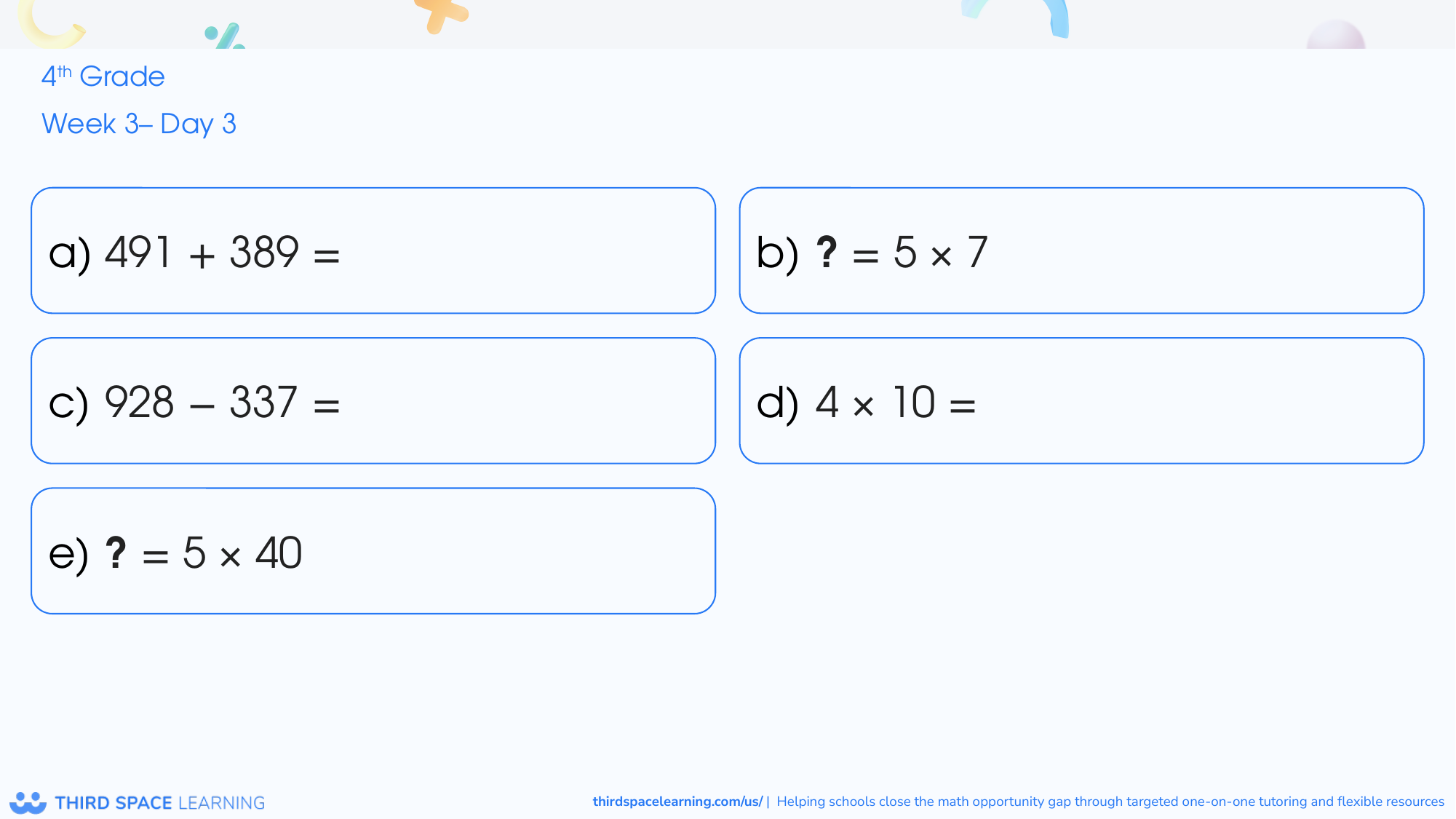

4th Grade
Week 3– Day 3
491 + 389 =
? = 5 × 7
928 − 337 =
4 × 10 =
? = 5 × 40